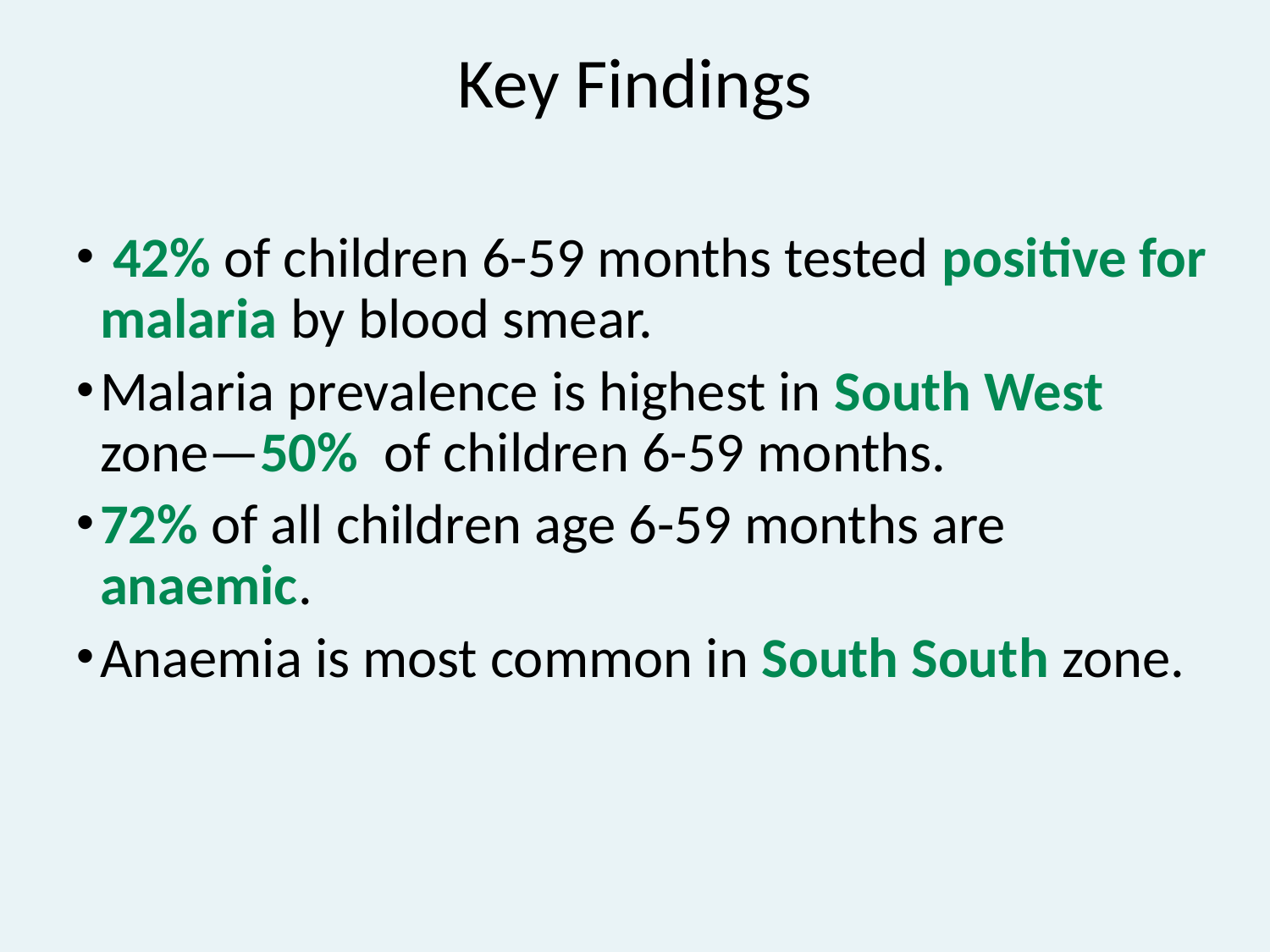

# Key Findings
 42% of children 6-59 months tested positive for malaria by blood smear.
Malaria prevalence is highest in South West zone—50%  of children 6-59 months.
72% of all children age 6-59 months are anaemic.
Anaemia is most common in South South zone.